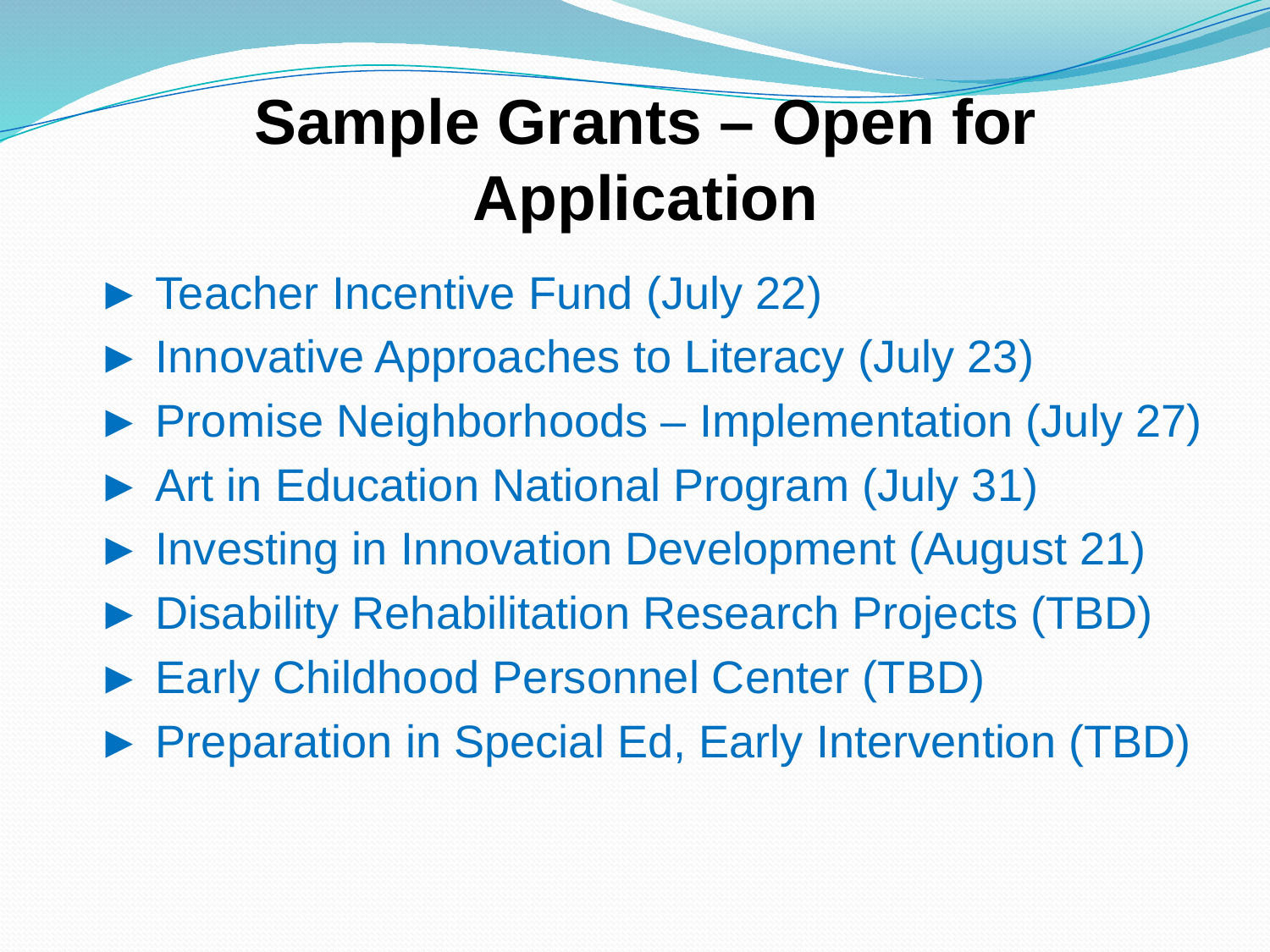

# Sample Grants – Open for Application

► Teacher Incentive Fund (July 22)
► Innovative Approaches to Literacy (July 23)
► Promise Neighborhoods – Implementation (July 27)
► Art in Education National Program (July 31)
► Investing in Innovation Development (August 21)
► Disability Rehabilitation Research Projects (TBD)
► Early Childhood Personnel Center (TBD)
► Preparation in Special Ed, Early Intervention (TBD)